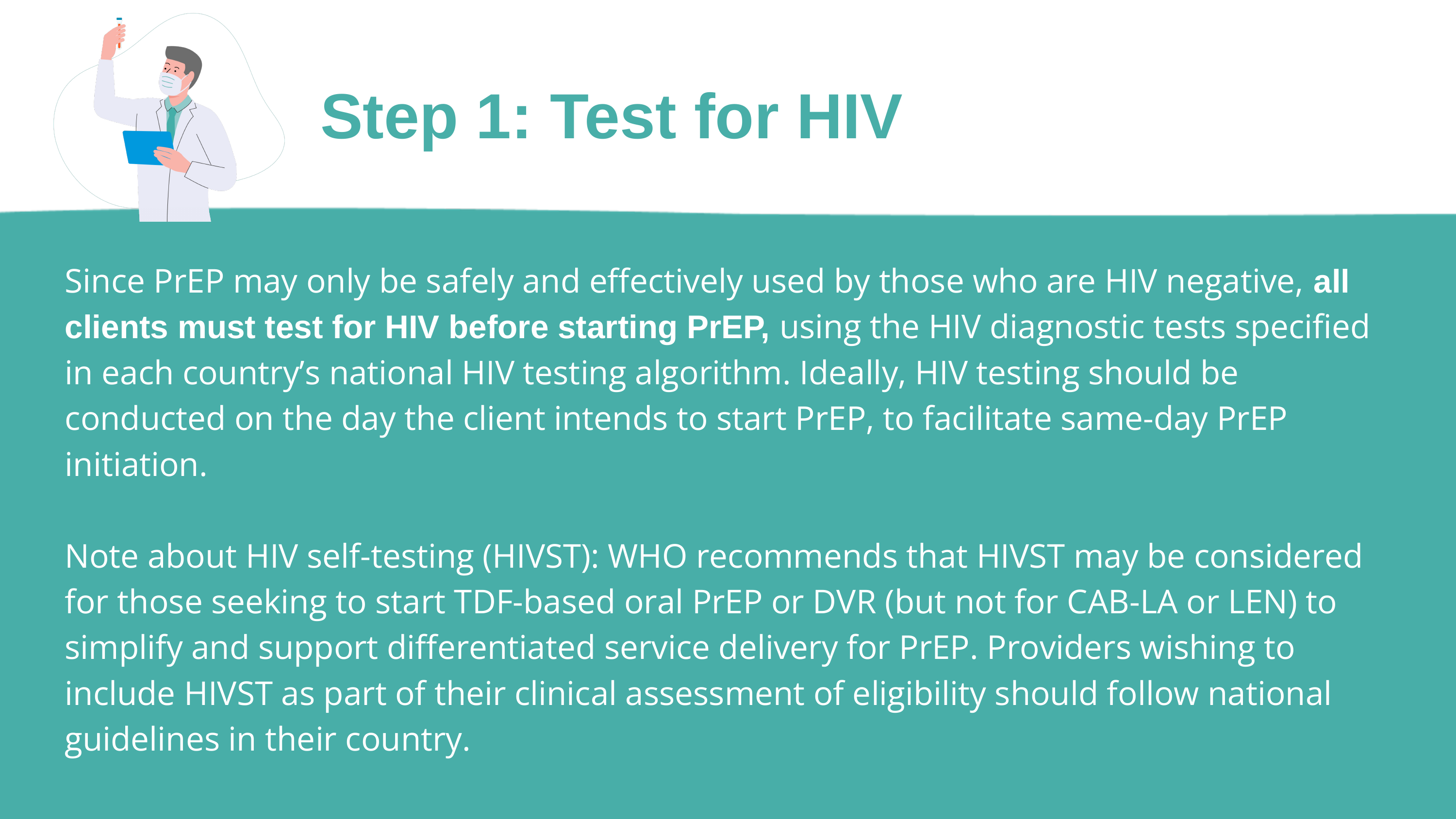

Step 1: Test for HIV

Since PrEP may only be safely and effectively used by those who are HIV negative, all clients must test for HIV before starting PrEP, using the HIV diagnostic tests specified in each country’s national HIV testing algorithm. Ideally, HIV testing should be conducted on the day the client intends to start PrEP, to facilitate same-day PrEP initiation.

Note about HIV self-testing (HIVST): WHO recommends that HIVST may be considered for those seeking to start TDF-based oral PrEP or DVR (but not for CAB-LA or LEN) to simplify and support differentiated service delivery for PrEP. Providers wishing to include HIVST as part of their clinical assessment of eligibility should follow national guidelines in their country.